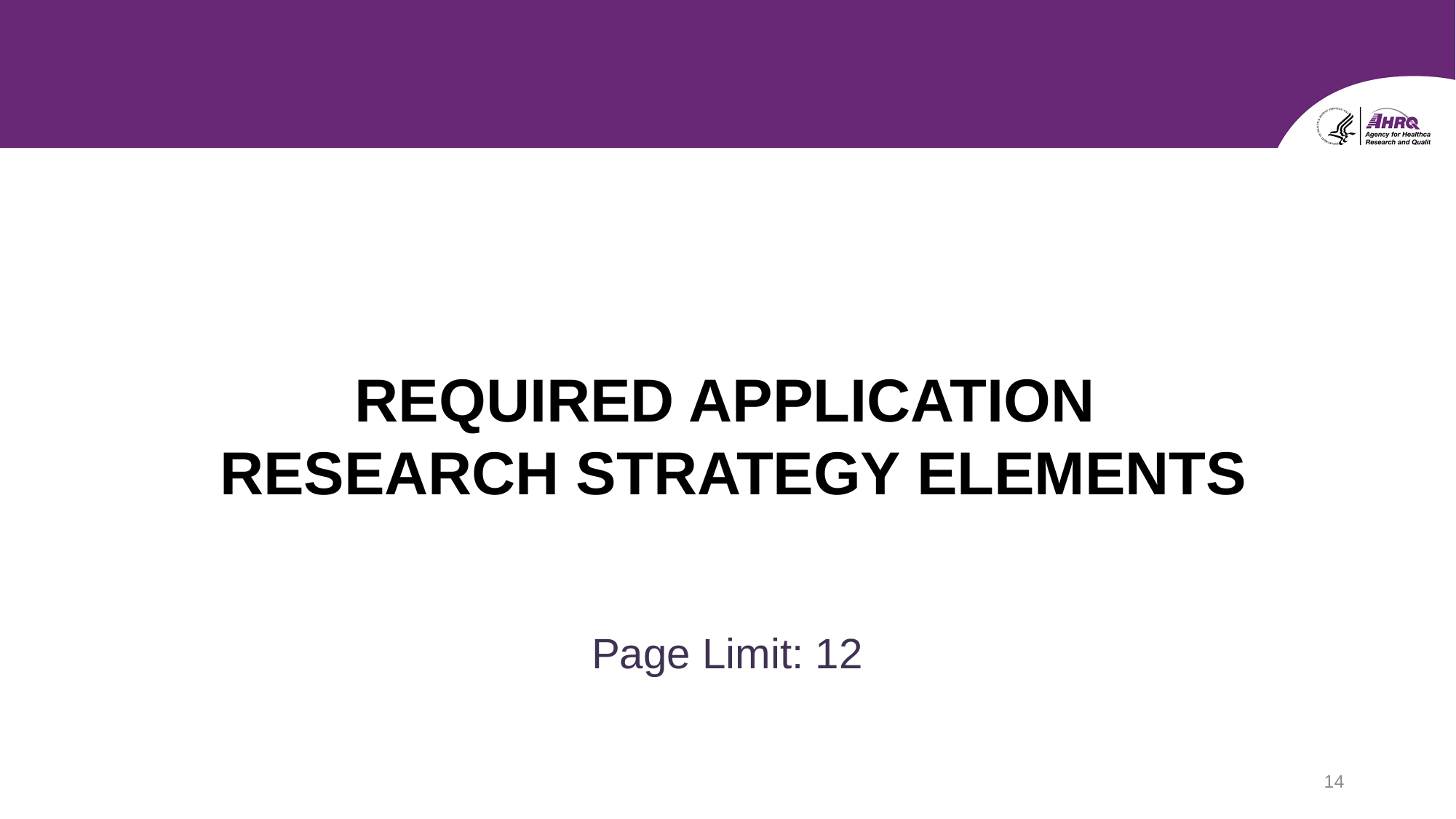

# Required application research strategy elements
Page Limit: 12
14